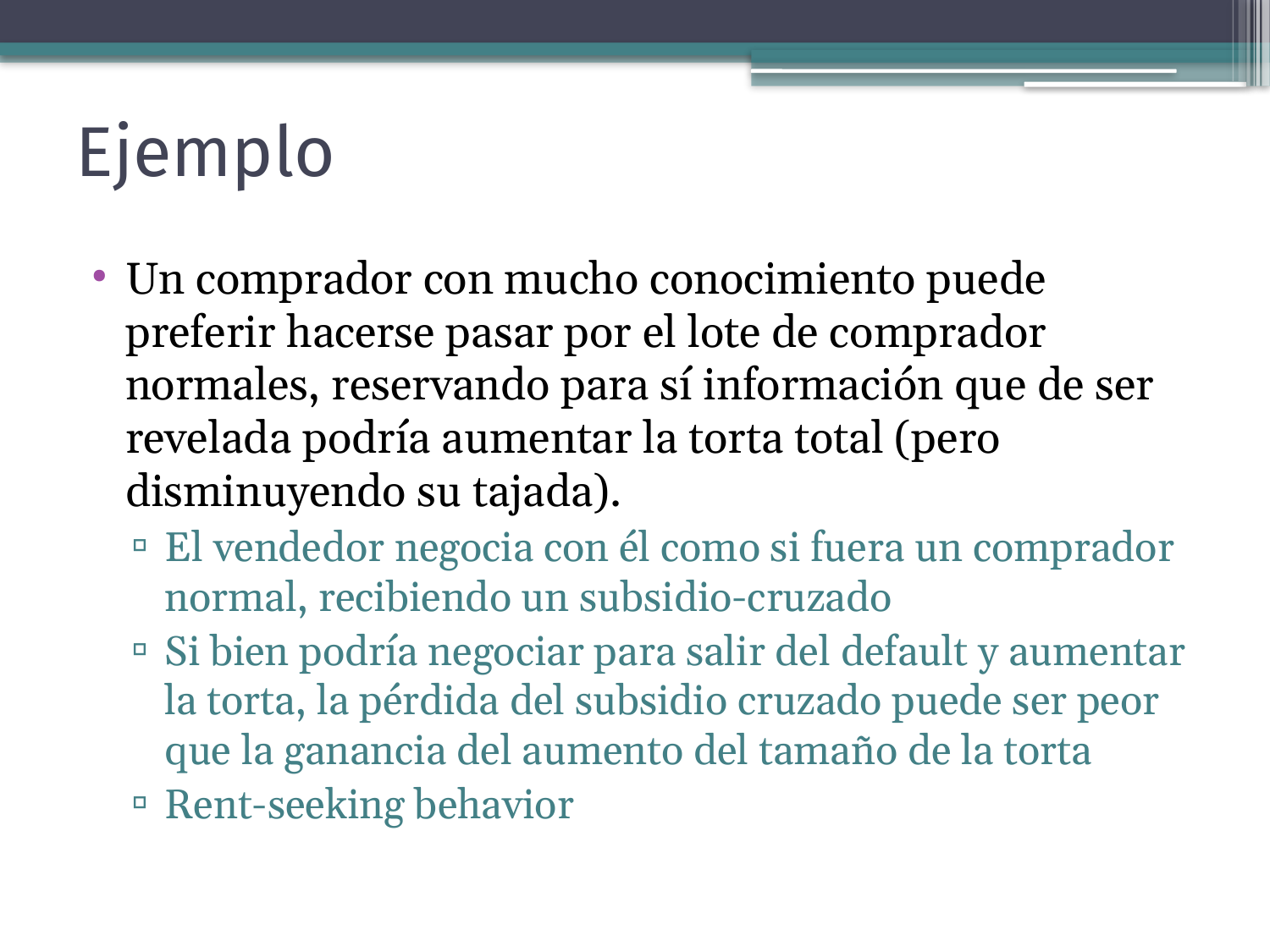

# Ejemplo
Un comprador con mucho conocimiento puede preferir hacerse pasar por el lote de comprador normales, reservando para sí información que de ser revelada podría aumentar la torta total (pero disminuyendo su tajada).
El vendedor negocia con él como si fuera un comprador normal, recibiendo un subsidio-cruzado
Si bien podría negociar para salir del default y aumentar la torta, la pérdida del subsidio cruzado puede ser peor que la ganancia del aumento del tamaño de la torta
Rent-seeking behavior